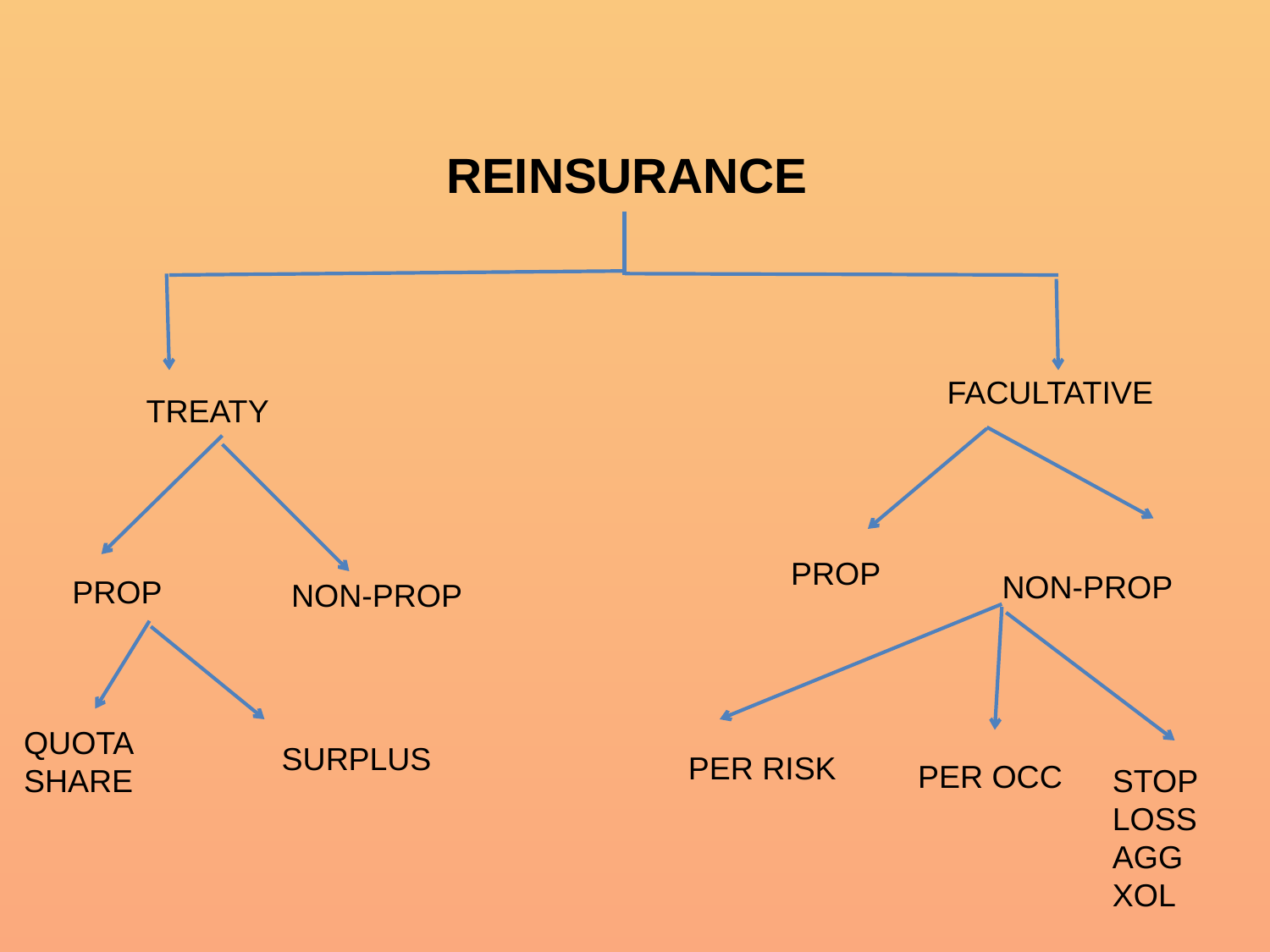

REINSURANCE

FACULTATIVE
    TREATY
PROP
NON-PROP
PROP
NON-PROP
QUOTA SHARE
SURPLUS
PER RISK
PER OCC
STOP LOSS AGG XOL